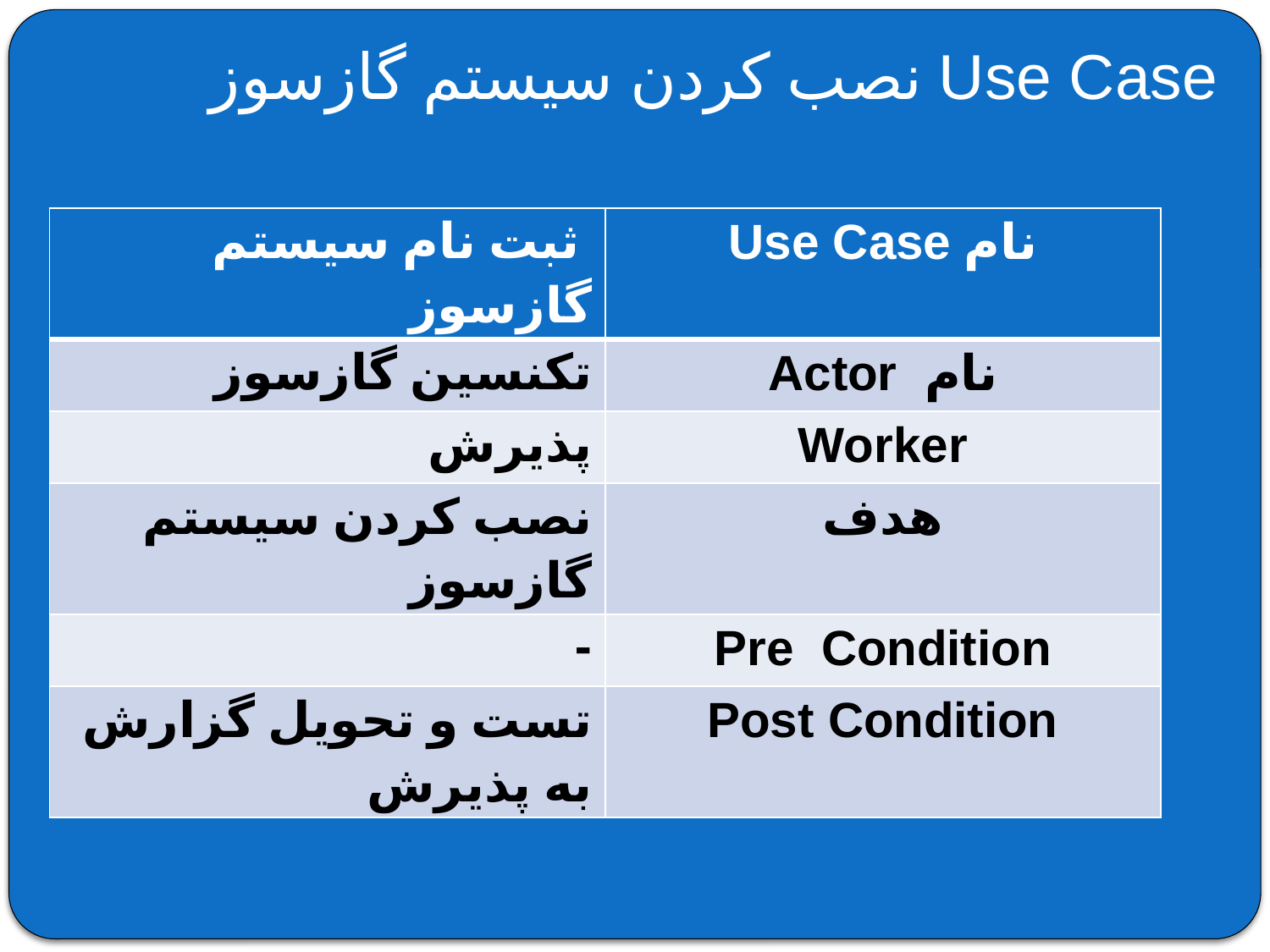

Use Case نصب کردن سیستم گازسوز

| ثبت نام سیستم گازسوز | نام Use Case |
| --- | --- |
| تکنسین گازسوز | Actor نام |
| پذیرش | Worker |
| نصب کردن سیستم گازسوز | هدف |
| - | Pre Condition |
| تست و تحویل گزارش به پذیرش | Post Condition |